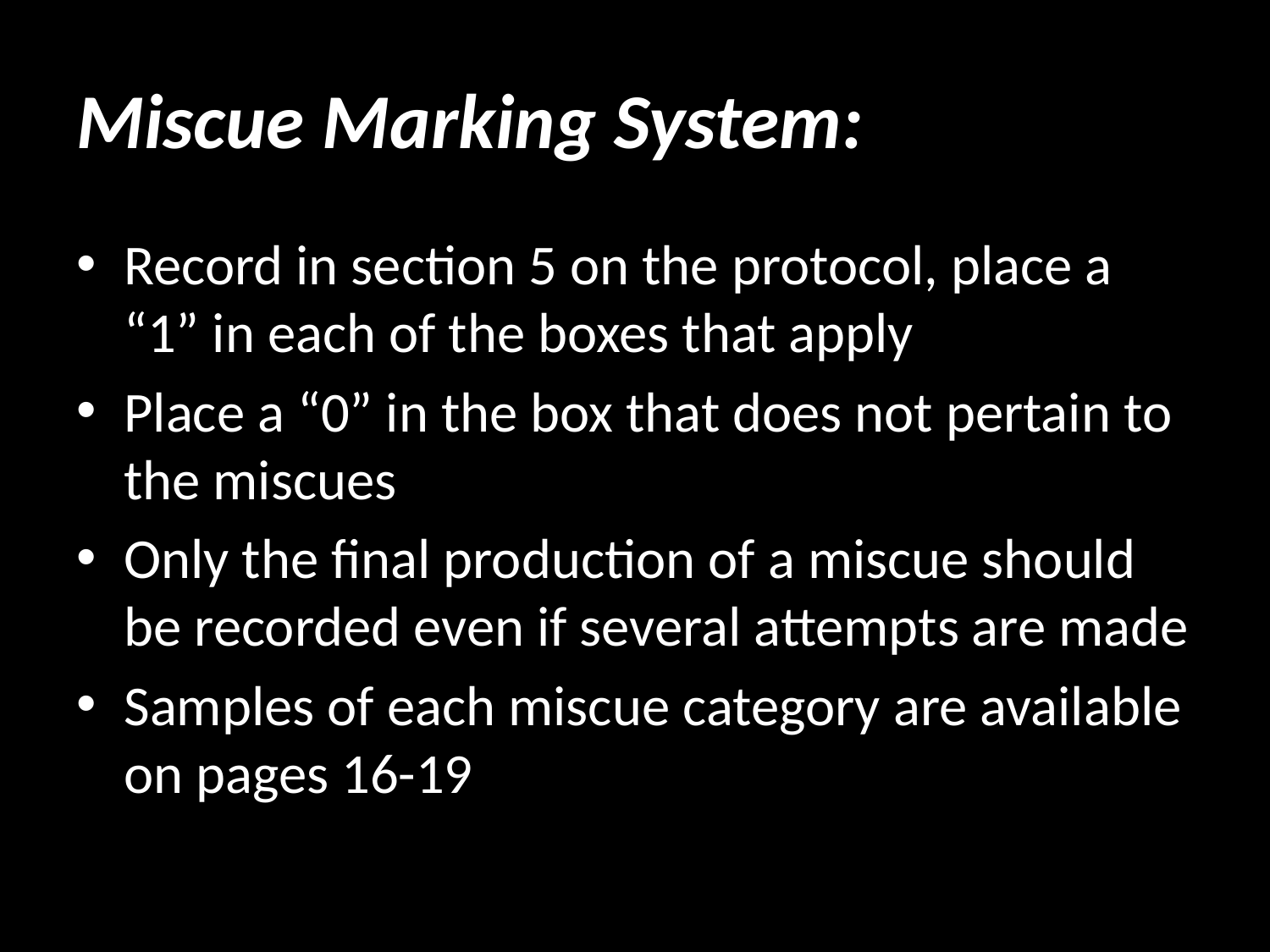

# Miscue Marking System:
Record in section 5 on the protocol, place a “1” in each of the boxes that apply
Place a “0” in the box that does not pertain to the miscues
Only the final production of a miscue should be recorded even if several attempts are made
Samples of each miscue category are available on pages 16-19